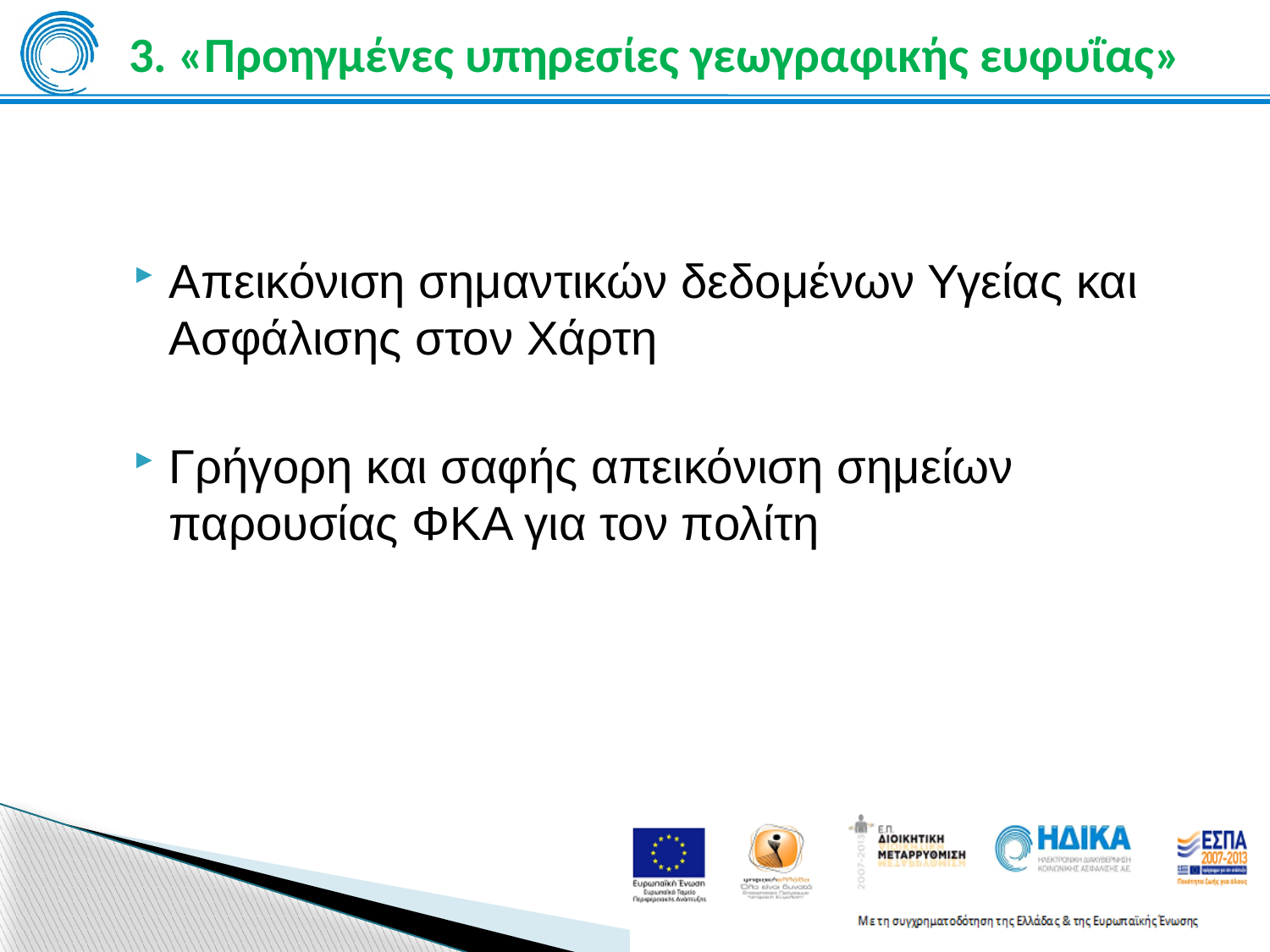

# 3. «Προηγμένες υπηρεσίες γεωγραφικής ευφυΐας»

Απεικόνιση σημαντικών δεδομένων Υγείας και Ασφάλισης στον Χάρτη

Γρήγορη και σαφής απεικόνιση σημείων παρουσίας ΦΚΑ για τον πολίτη